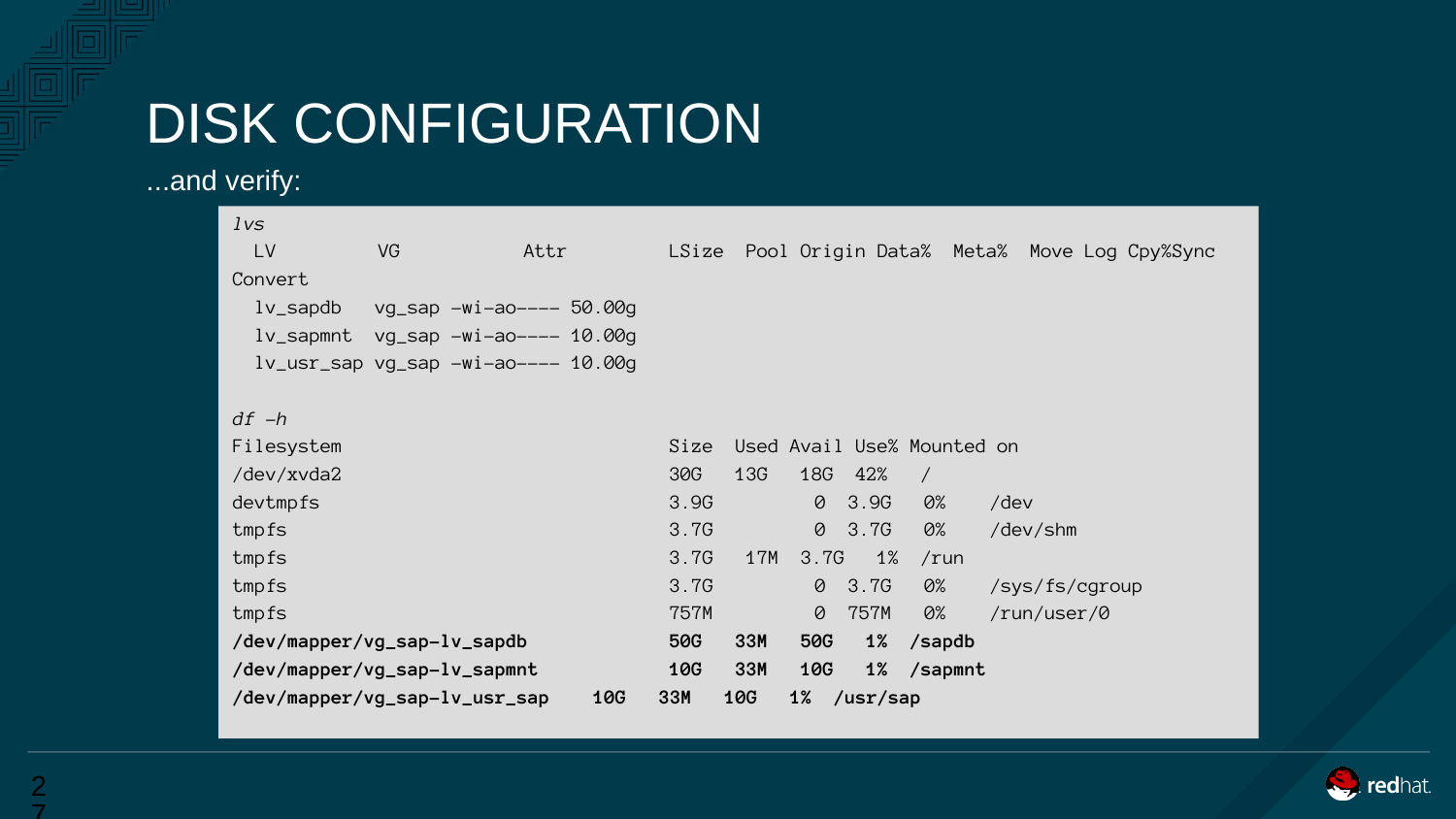

# DISK CONFIGURATION
...and verify:

lvs
  LV     	VG 	Attr   	LSize  Pool Origin Data%  Meta%  Move Log Cpy%Sync Convert
  lv_sapdb   vg_sap -wi-ao---- 50.00g
  lv_sapmnt  vg_sap -wi-ao---- 10.00g
  lv_usr_sap vg_sap -wi-ao---- 10.00g

df -h
Filesystem                 	Size  Used Avail Use% Mounted on
/dev/xvda2                  	30G   13G   18G  42%   /
devtmpfs                   	3.9G 	0  3.9G   0%    /dev
tmpfs                      	3.7G 	0  3.7G   0%    /dev/shm
tmpfs                      	3.7G   17M  3.7G   1%  /run
tmpfs                      	3.7G 	0  3.7G   0%    /sys/fs/cgroup
tmpfs                      	757M 	0  757M   0%    /run/user/0
/dev/mapper/vg_sap-lv_sapdb 	50G   33M   50G   1%  /sapdb
/dev/mapper/vg_sap-lv_sapmnt	10G   33M   10G   1%  /sapmnt
/dev/mapper/vg_sap-lv_usr_sap    10G   33M   10G   1%  /usr/sap

27